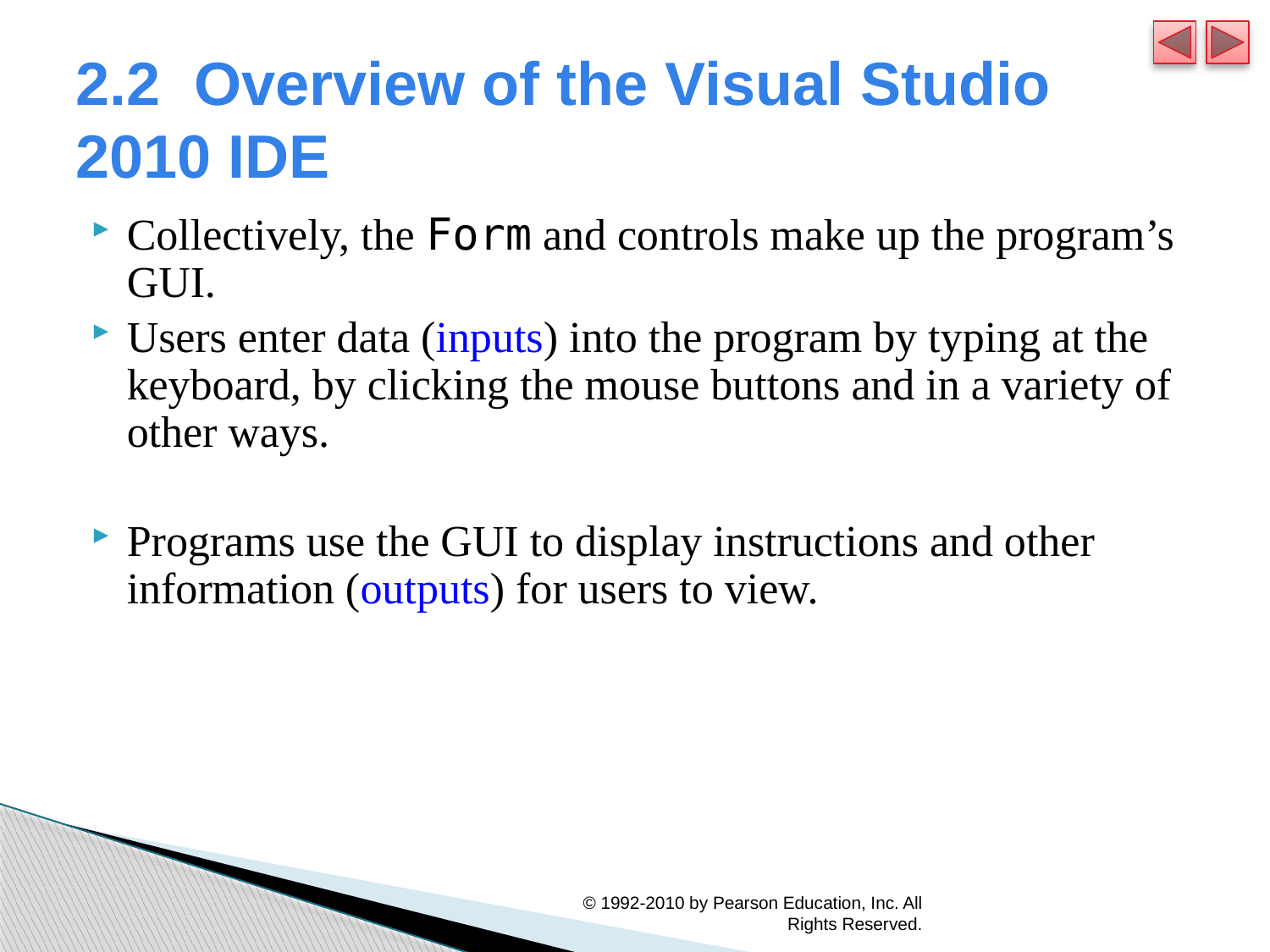

# 2.2  Overview of the Visual Studio 2010 IDE
Collectively, the Form and controls make up the program’s GUI.
Users enter data (inputs) into the program by typing at the keyboard, by clicking the mouse buttons and in a variety of other ways.

Programs use the GUI to display instructions and other information (outputs) for users to view.
© 1992-2010 by Pearson Education, Inc. All Rights Reserved.